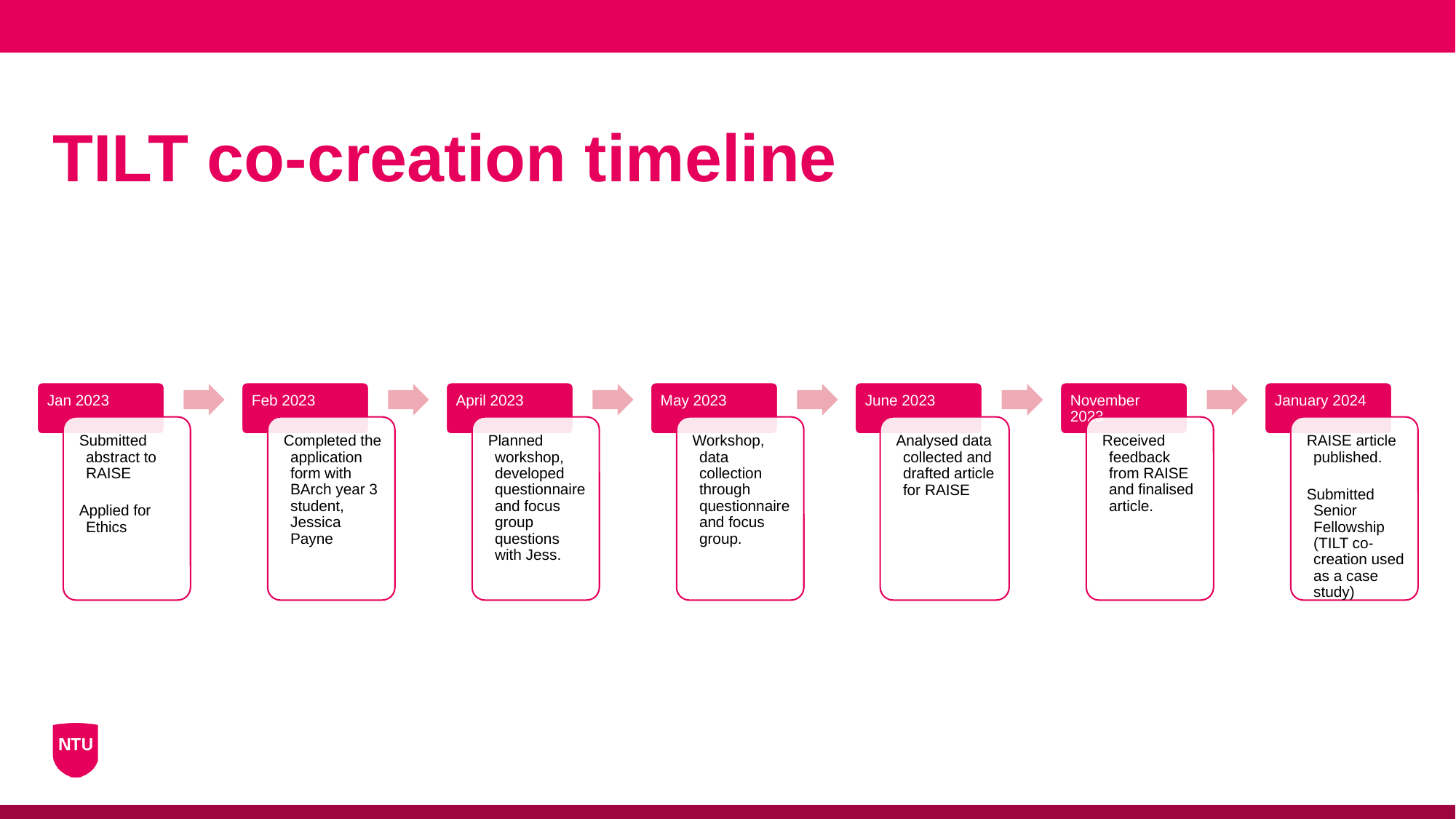

# TILT co-creation timeline
Jan 2023
Submitted abstract to RAISE

Applied for Ethics

Feb 2023
Completed the application form with BArch year 3 student, Jessica Payne

April 2023
Planned workshop, developed questionnaire and focus group questions with Jess.

May 2023
Workshop,  data collection through questionnaire and focus group.

June 2023
Analysed data collected and drafted article for RAISE

November 2023
Received feedback from RAISE and finalised article.

January 2024
RAISE article published.

Submitted Senior Fellowship (TILT co-creation used as a case study)